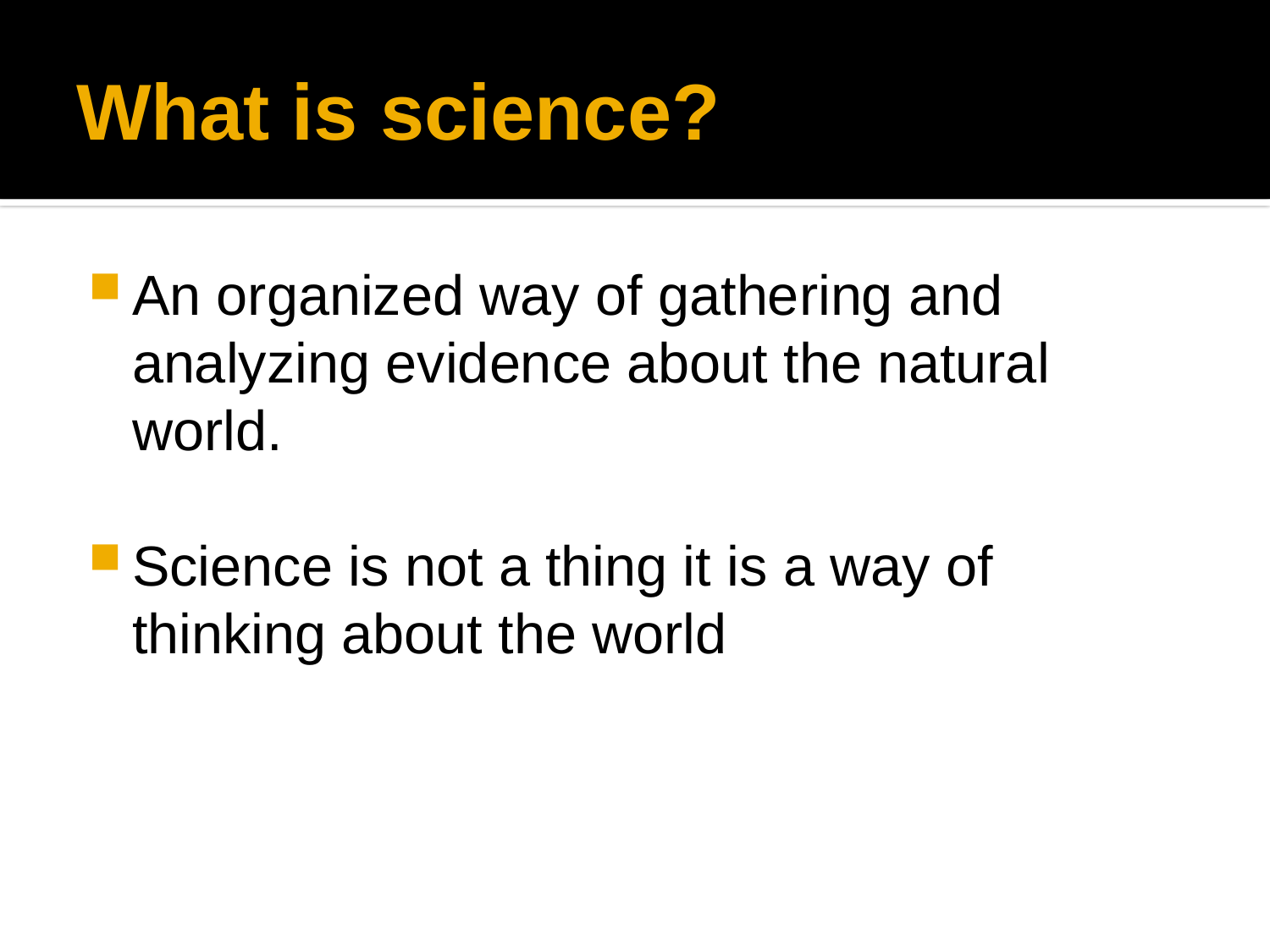

# What is science?
An organized way of gathering and analyzing evidence about the natural world.

Science is not a thing it is a way of thinking about the world